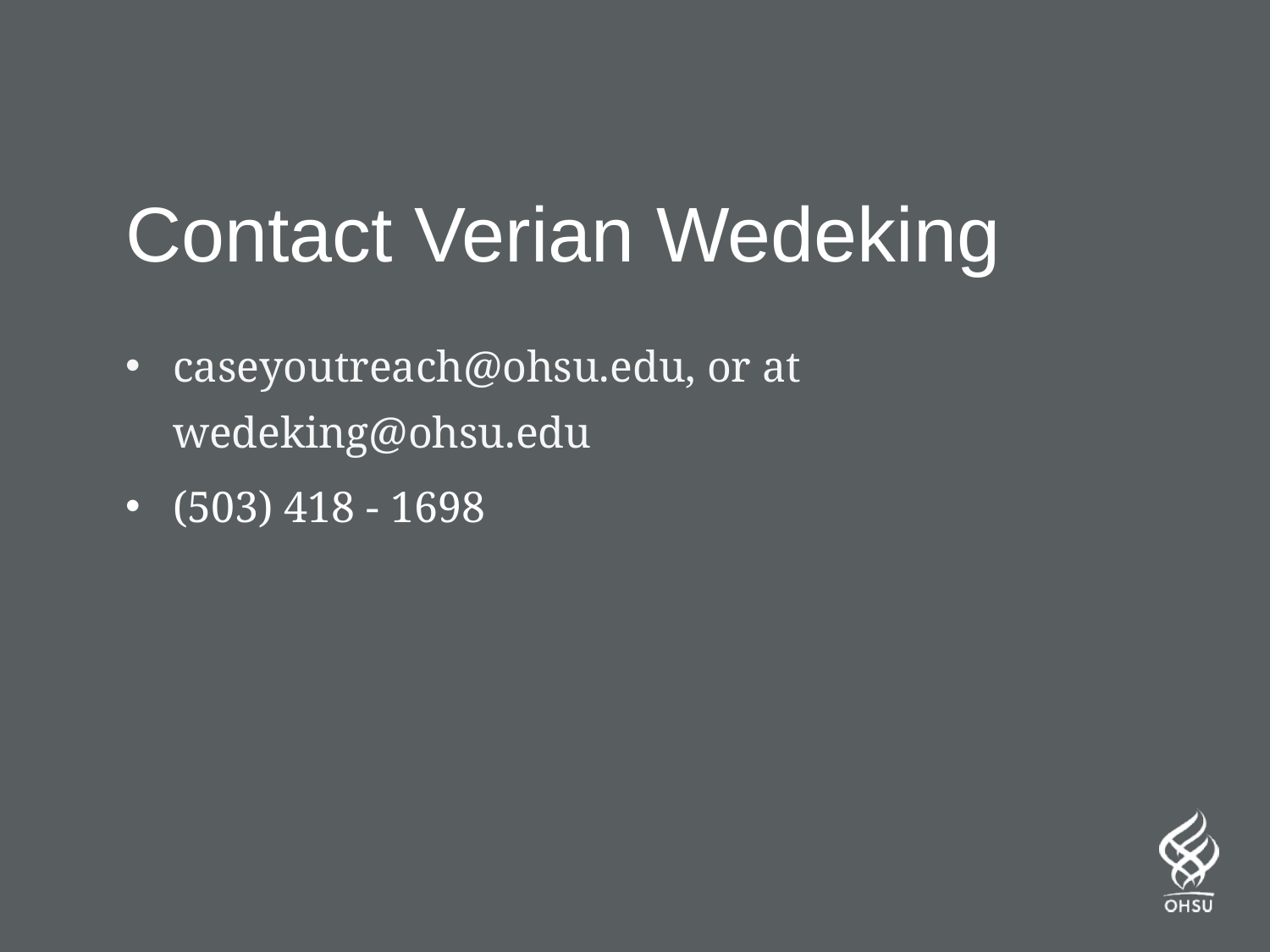

# Contact Verian Wedeking
caseyoutreach@ohsu.edu, or at wedeking@ohsu.edu
(503) 418 - 1698